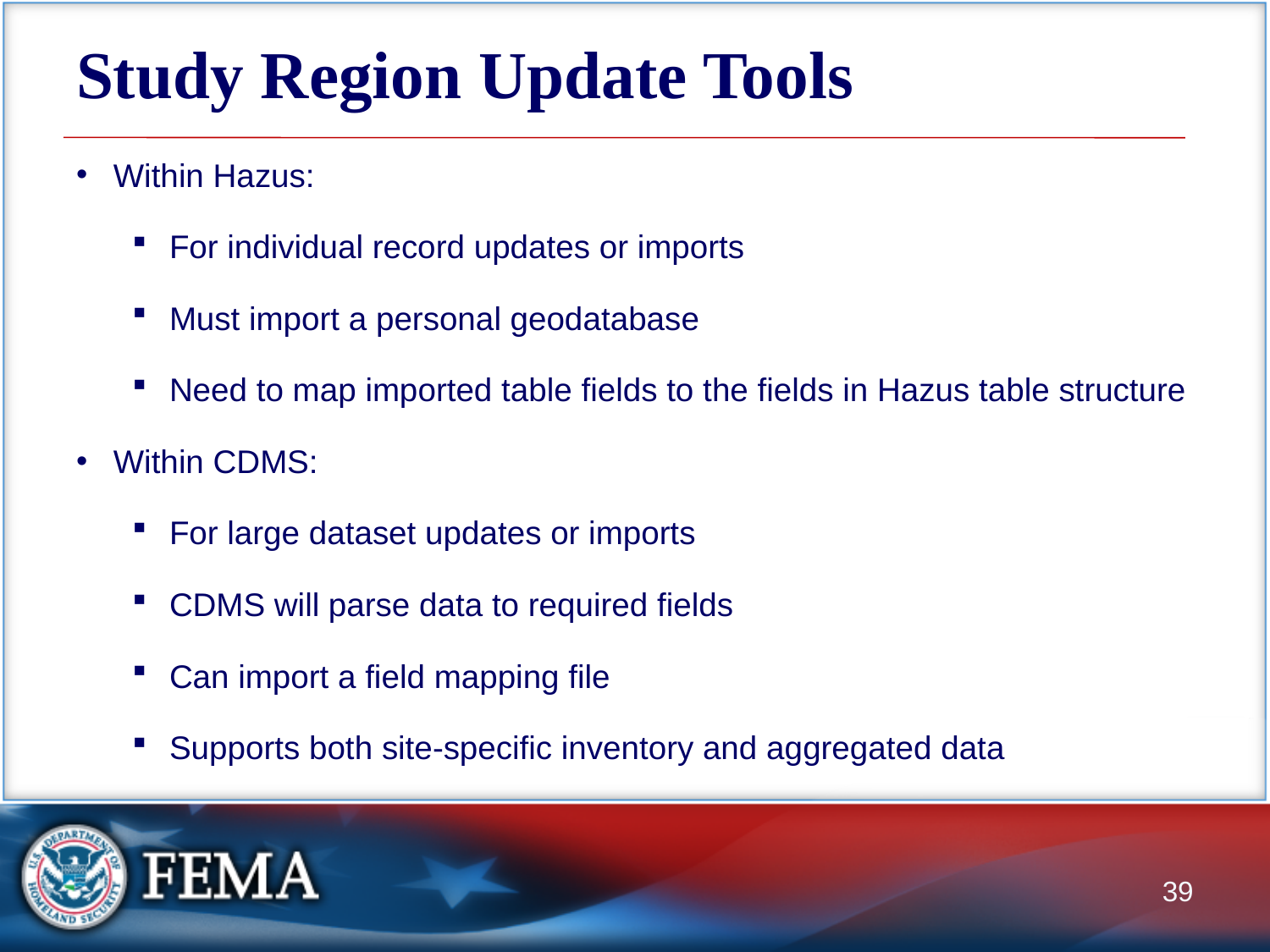

# Study Region Update Tools
Within Hazus:
For individual record updates or imports
Must import a personal geodatabase
Need to map imported table fields to the fields in Hazus table structure
Within CDMS:
For large dataset updates or imports
CDMS will parse data to required fields
Can import a field mapping file
Supports both site-specific inventory and aggregated data
39